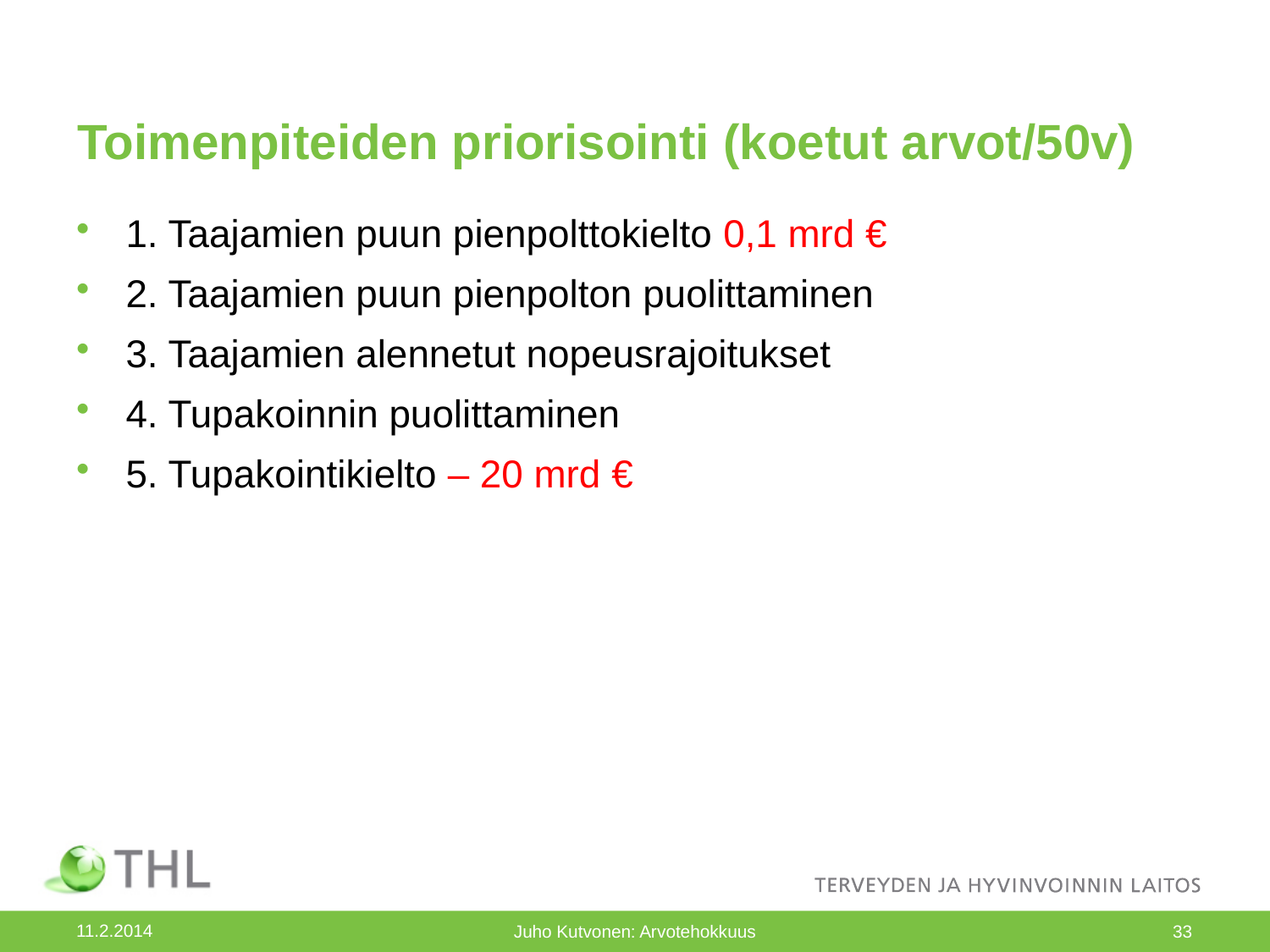

# Toimenpiteiden priorisointi (koetut arvot/50v)
1. Taajamien puun pienpolttokielto 0,1 mrd €
2. Taajamien puun pienpolton puolittaminen
3. Taajamien alennetut nopeusrajoitukset
4. Tupakoinnin puolittaminen
5. Tupakointikielto – 20 mrd €
11.2.2014
Juho Kutvonen: Arvotehokkuus
33